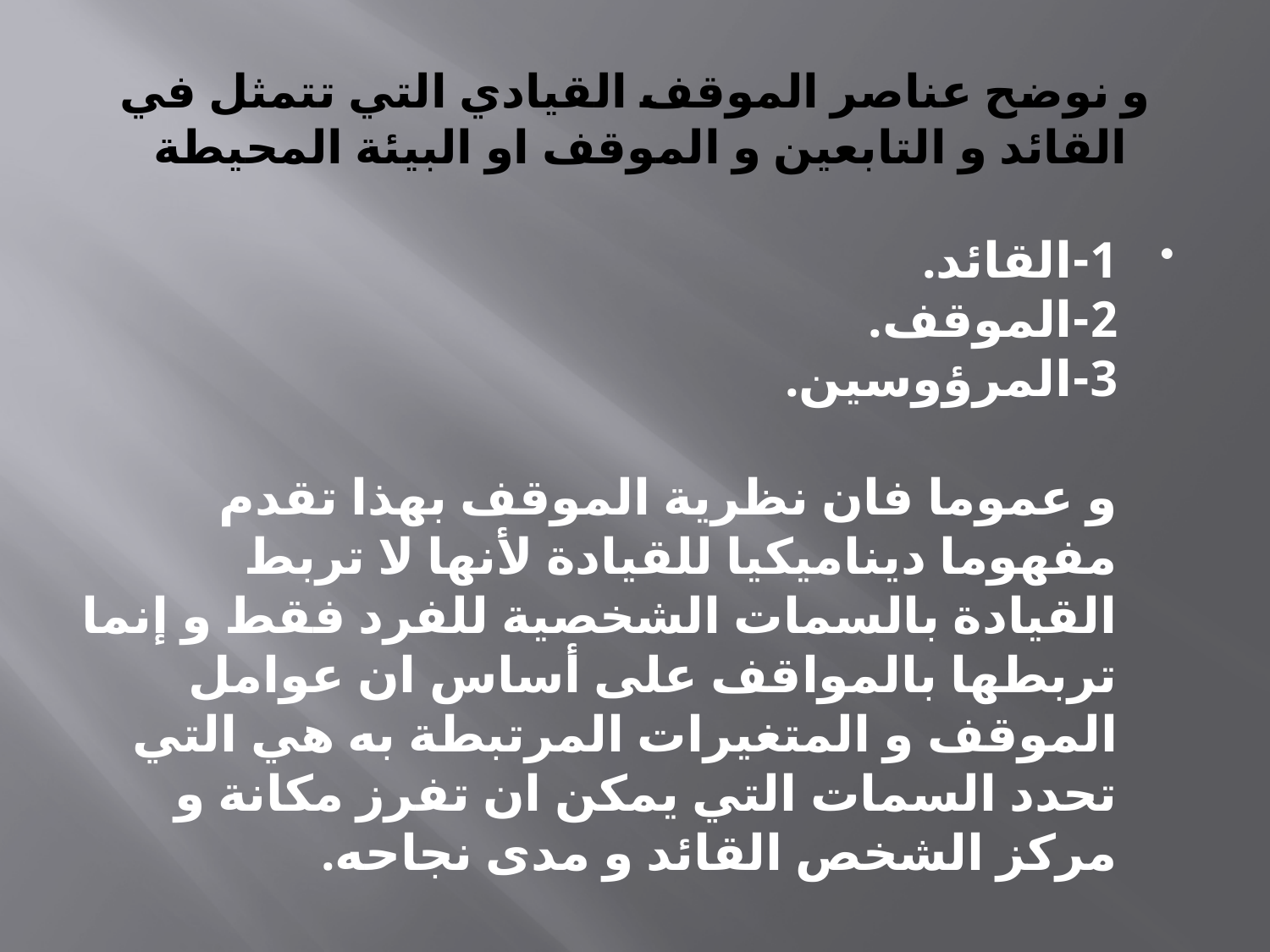

# و نوضح عناصر الموقف القيادي التي تتمثل في القائد و التابعين و الموقف او البيئة المحيطة
1-القائد.
2-الموقف.
3-المرؤوسين.
 
و عموما فان نظرية الموقف بهذا تقدم مفهوما ديناميكيا للقيادة لأنها لا تربط القيادة بالسمات الشخصية للفرد فقط و إنما تربطها بالمواقف على أساس ان عوامل الموقف و المتغيرات المرتبطة به هي التي تحدد السمات التي يمكن ان تفرز مكانة و مركز الشخص القائد و مدى نجاحه.